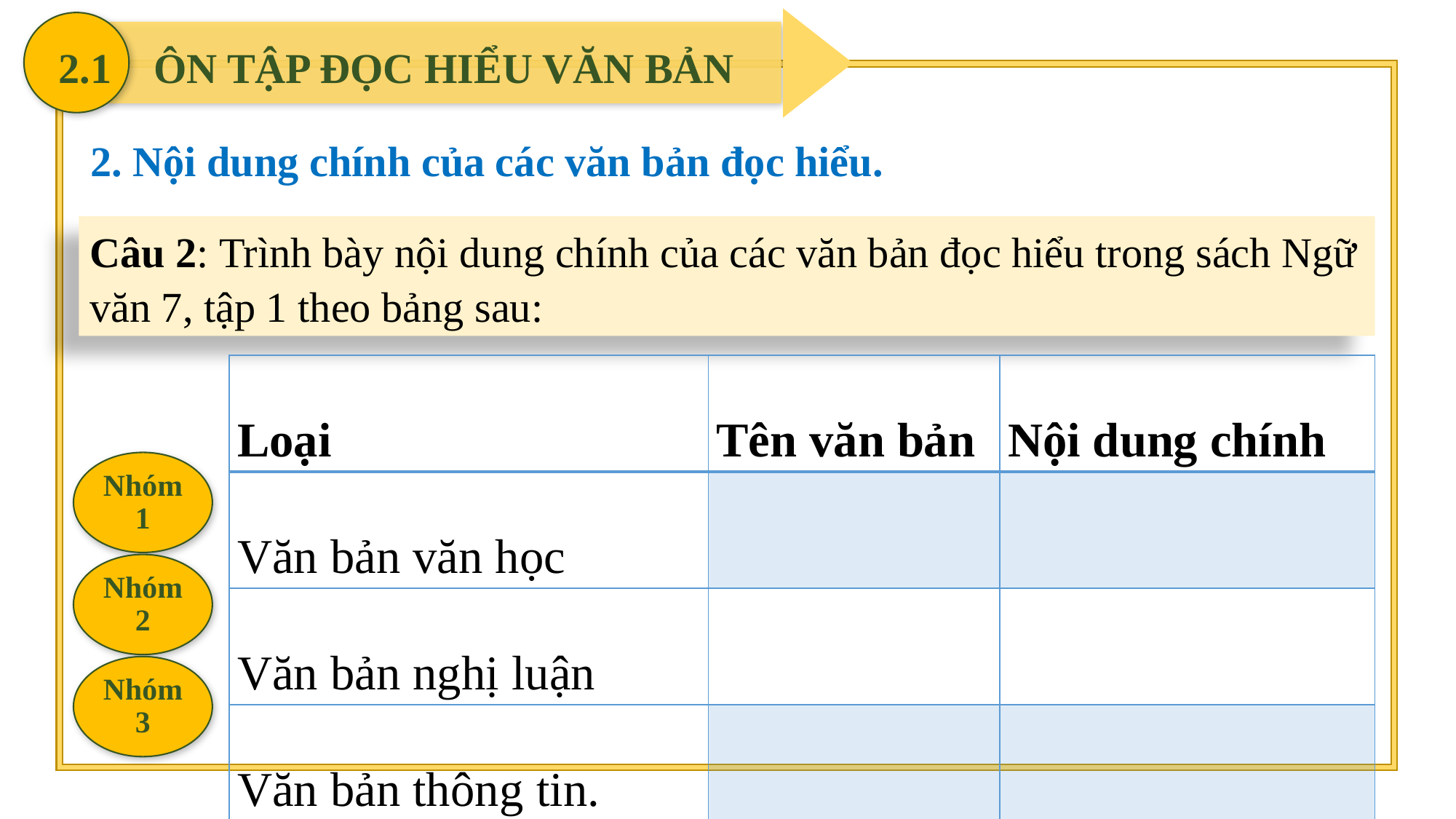

2.1    ÔN TẬP ĐỌC HIỂU VĂN BẢN

2. Nội dung chính của các văn bản đọc hiểu.
Câu 2: Trình bày nội dung chính của các văn bản đọc hiểu trong sách Ngữ văn 7, tập 1 theo bảng sau:
| Loại | Tên văn bản | Nội dung chính |
| --- | --- | --- |
| Văn bản văn học |  |  |
| Văn bản nghị luận |  |  |
| Văn bản thông tin. |  |  |
Nhóm 1
Nhóm 2
Nhóm 3